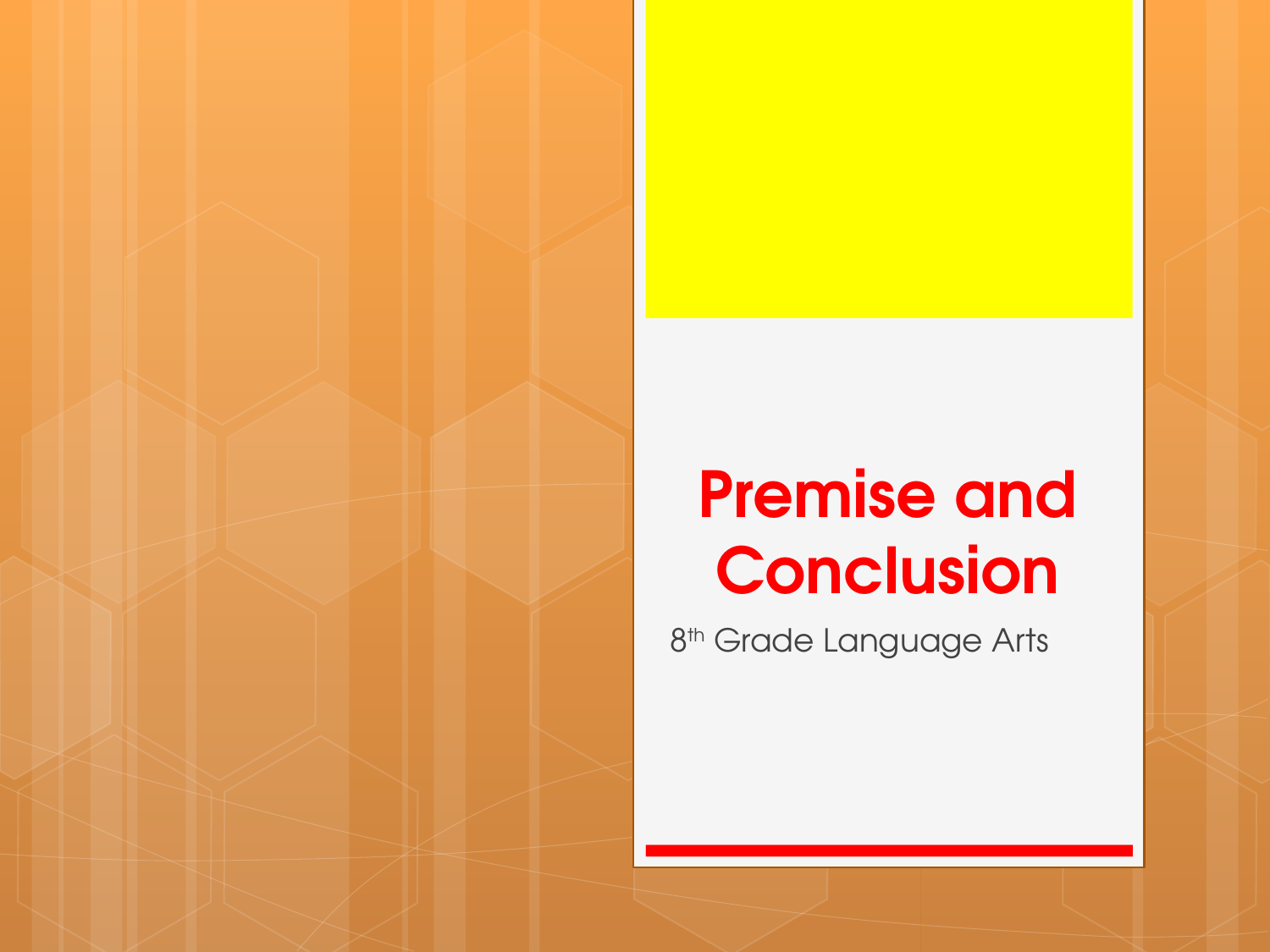

# Premise and Conclusion
8th Grade Language Arts